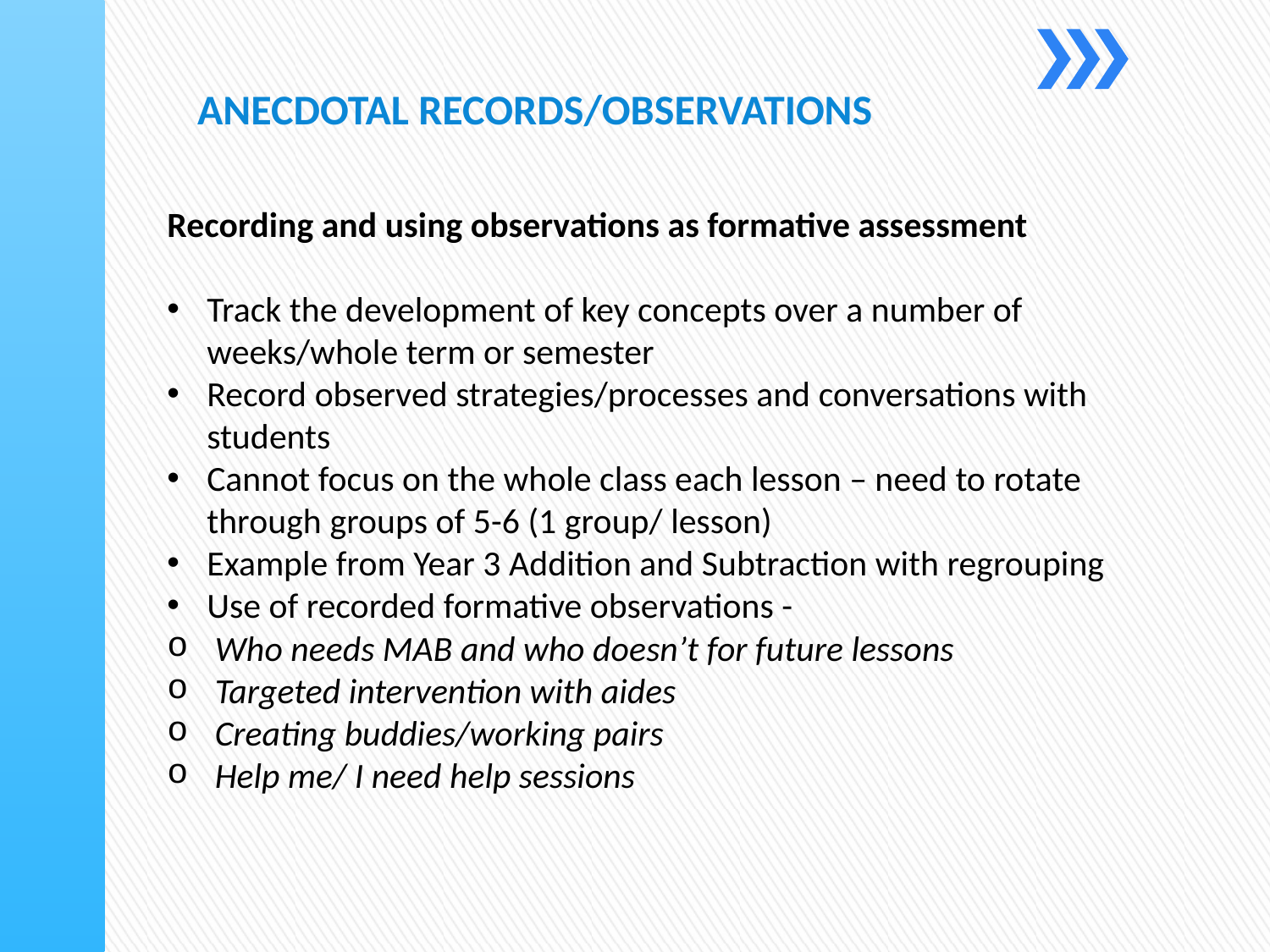

ANECDOTAL RECORDS/OBSERVATIONS
Recording and using observations as formative assessment

Track the development of key concepts over a number of weeks/whole term or semester
Record observed strategies/processes and conversations with students
Cannot focus on the whole class each lesson – need to rotate through groups of 5-6 (1 group/ lesson)
Example from Year 3 Addition and Subtraction with regrouping
Use of recorded formative observations -
Who needs MAB and who doesn’t for future lessons
Targeted intervention with aides
Creating buddies/working pairs
Help me/ I need help sessions